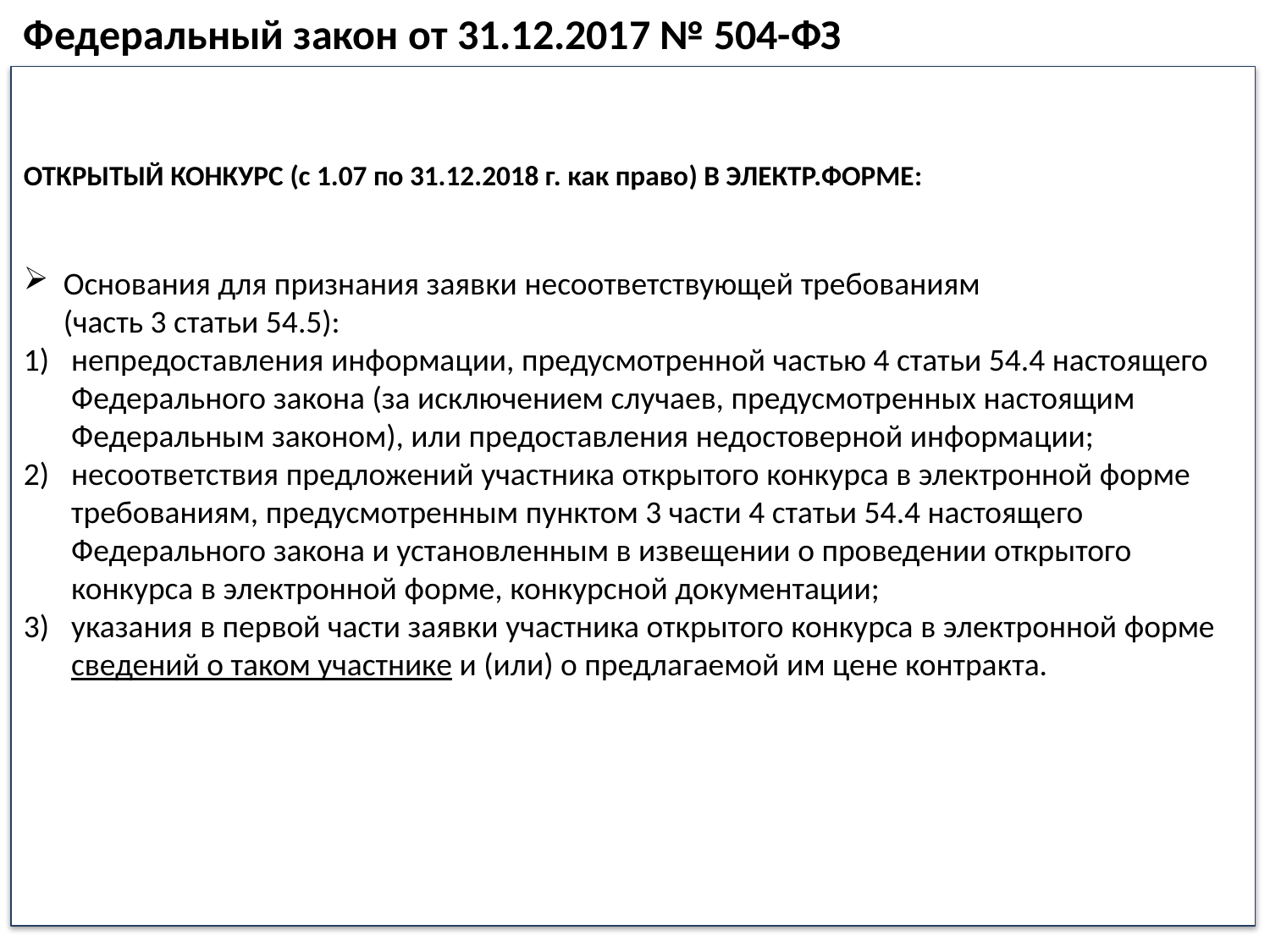

Федеральный закон от 31.12.2017 № 504-ФЗ
ОТКРЫТЫЙ КОНКУРС (c 1.07 по 31.12.2018 г. как право) В ЭЛЕКТР.ФОРМЕ:

Основания для признания заявки несоответствующей требованиям
(часть 3 статьи 54.5):
непредоставления информации, предусмотренной частью 4 статьи 54.4 настоящего Федерального закона (за исключением случаев, предусмотренных настоящим Федеральным законом), или предоставления недостоверной информации;
несоответствия предложений участника открытого конкурса в электронной форме требованиям, предусмотренным пунктом 3 части 4 статьи 54.4 настоящего Федерального закона и установленным в извещении о проведении открытого конкурса в электронной форме, конкурсной документации;
указания в первой части заявки участника открытого конкурса в электронной форме сведений о таком участнике и (или) о предлагаемой им цене контракта.

69